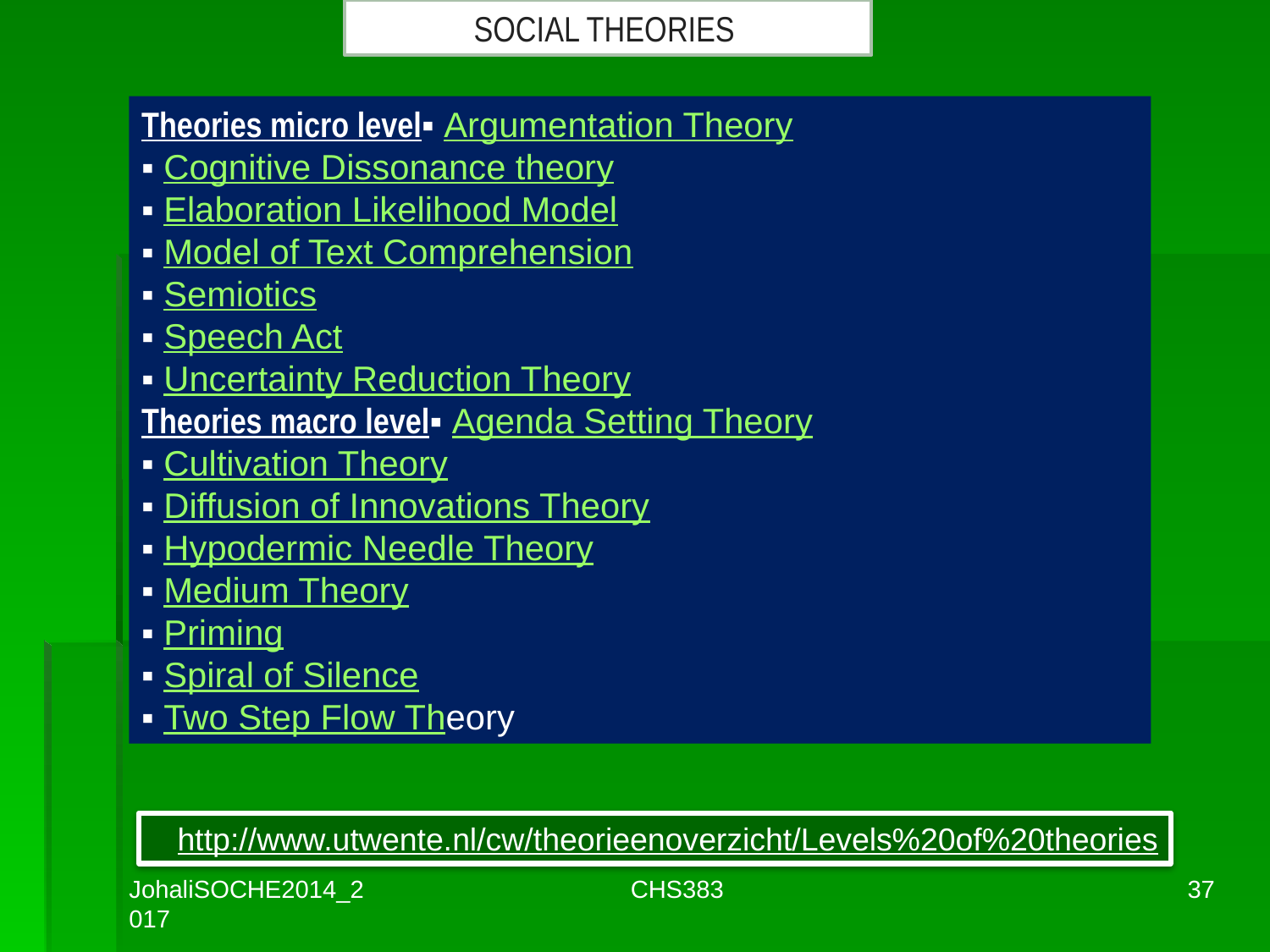

SOCIAL THEORIES
Theories micro level▪ Argumentation Theory
▪ Cognitive Dissonance theory
▪ Elaboration Likelihood Model
▪ Model of Text Comprehension
▪ Semiotics
▪ Speech Act
▪ Uncertainty Reduction Theory
Theories macro level▪ Agenda Setting Theory
▪ Cultivation Theory
▪ Diffusion of Innovations Theory
▪ Hypodermic Needle Theory
▪ Medium Theory
▪ Priming
▪ Spiral of Silence
▪ Two Step Flow Theory
http://www.utwente.nl/cw/theorieenoverzicht/Levels%20of%20theories
JohaliSOCHE2014_2017
CHS383
37